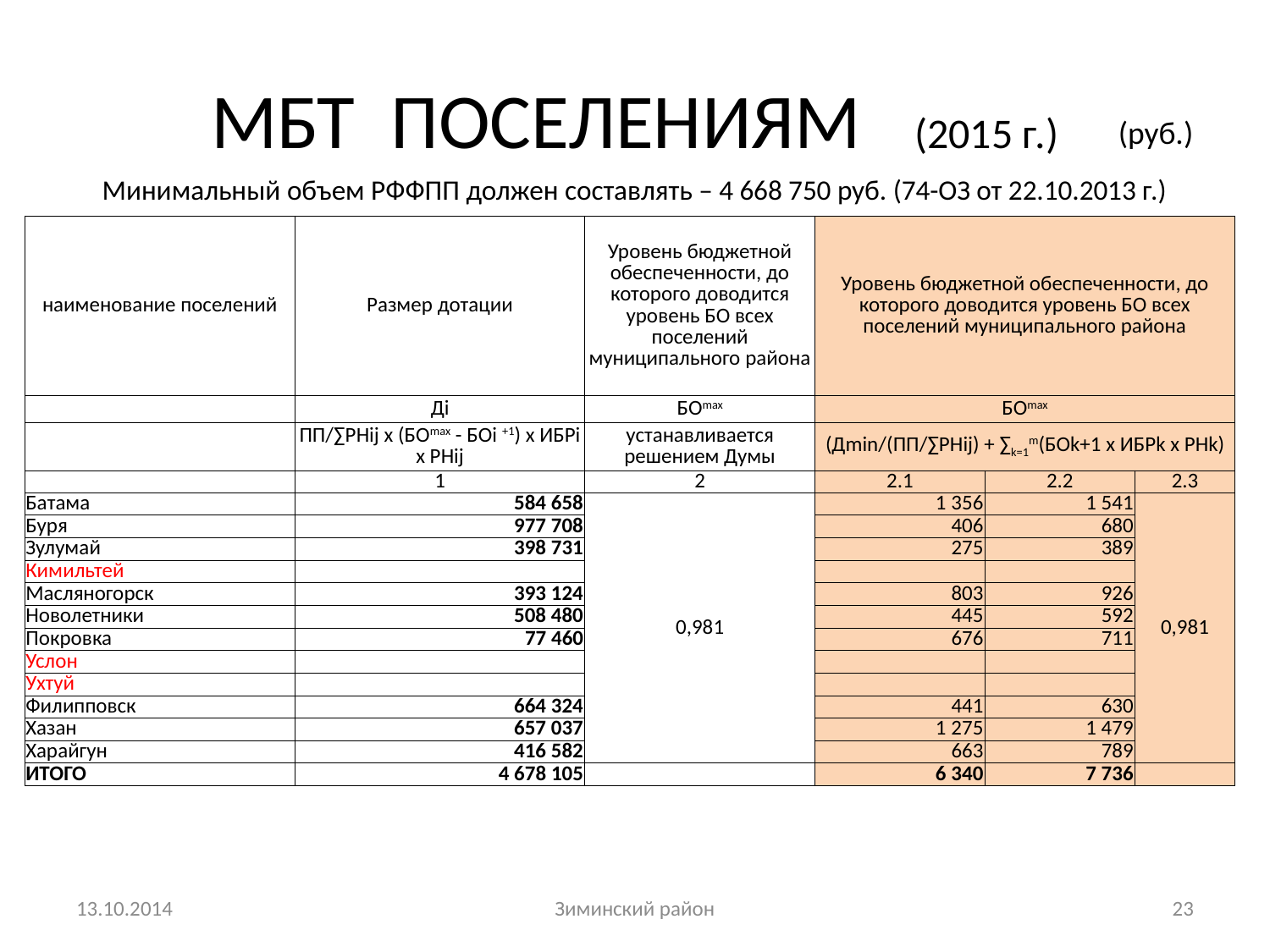

# МБТ  ПОСЕЛЕНИЯМ   (2015 г.)
(руб.)
Минимальный объем РФФПП должен составлять – 4 668 750 руб. (74-ОЗ от 22.10.2013 г.)
| наименование поселений | Размер дотации | Уровень бюджетной обеспеченности, до которого доводится уровень БО всех поселений муниципального района | Уровень бюджетной обеспеченности, до которого доводится уровень БО всех поселений муниципального района |  |  |
| --- | --- | --- | --- | --- | --- |
|  | Дi | БОmax | БОmax |  |  |
|  | ПП/∑РНij х (БОmax - БОi +1) х ИБРi х РНij | устанавливается решением Думы | (Дmin/(ПП/∑РНij) + ∑k=1m(БОk+1 х ИБРk х РНk) |  |  |
|  | 1 | 2 | 2.1 | 2.2 | 2.3 |
| Батама | 584 658 | 0,981 | 1 356 | 1 541 | 0,981 |
| Буря | 977 708 |  | 406 | 680 |  |
| Зулумай | 398 731 |  | 275 | 389 |  |
| Кимильтей |  |  |  |  |  |
| Масляногорск | 393 124 |  | 803 | 926 |  |
| Новолетники | 508 480 |  | 445 | 592 |  |
| Покровка | 77 460 |  | 676 | 711 |  |
| Услон |  |  |  |  |  |
| Ухтуй |  |  |  |  |  |
| Филипповск | 664 324 |  | 441 | 630 |  |
| Хазан | 657 037 |  | 1 275 | 1 479 |  |
| Харайгун | 416 582 |  | 663 | 789 |  |
| ИТОГО | 4 678 105 |  | 6 340 | 7 736 |  |
13.10.2014
Зиминский район
23